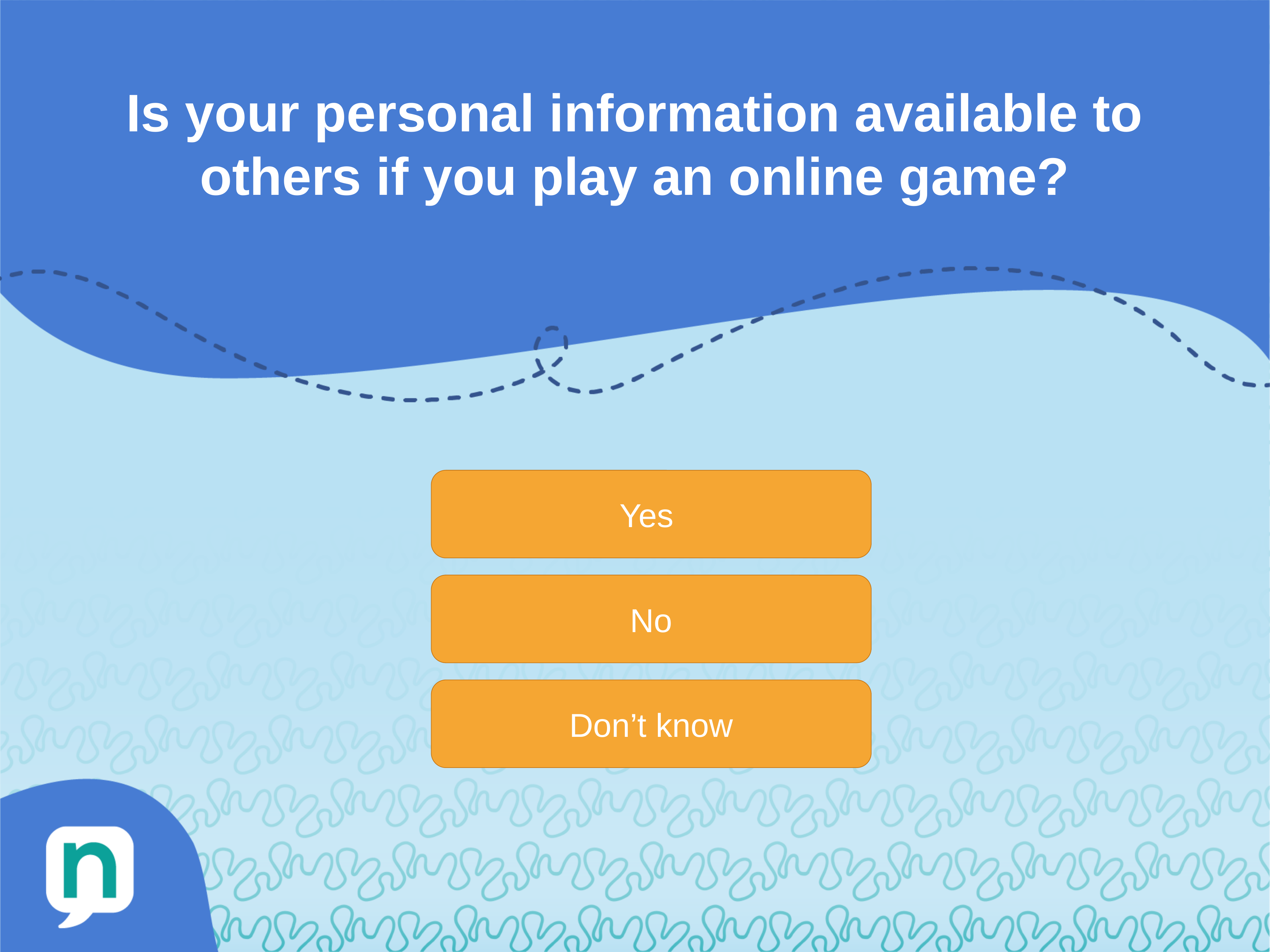

Is your personal information available to others if you play an online game?
Yes
No
Don’t know